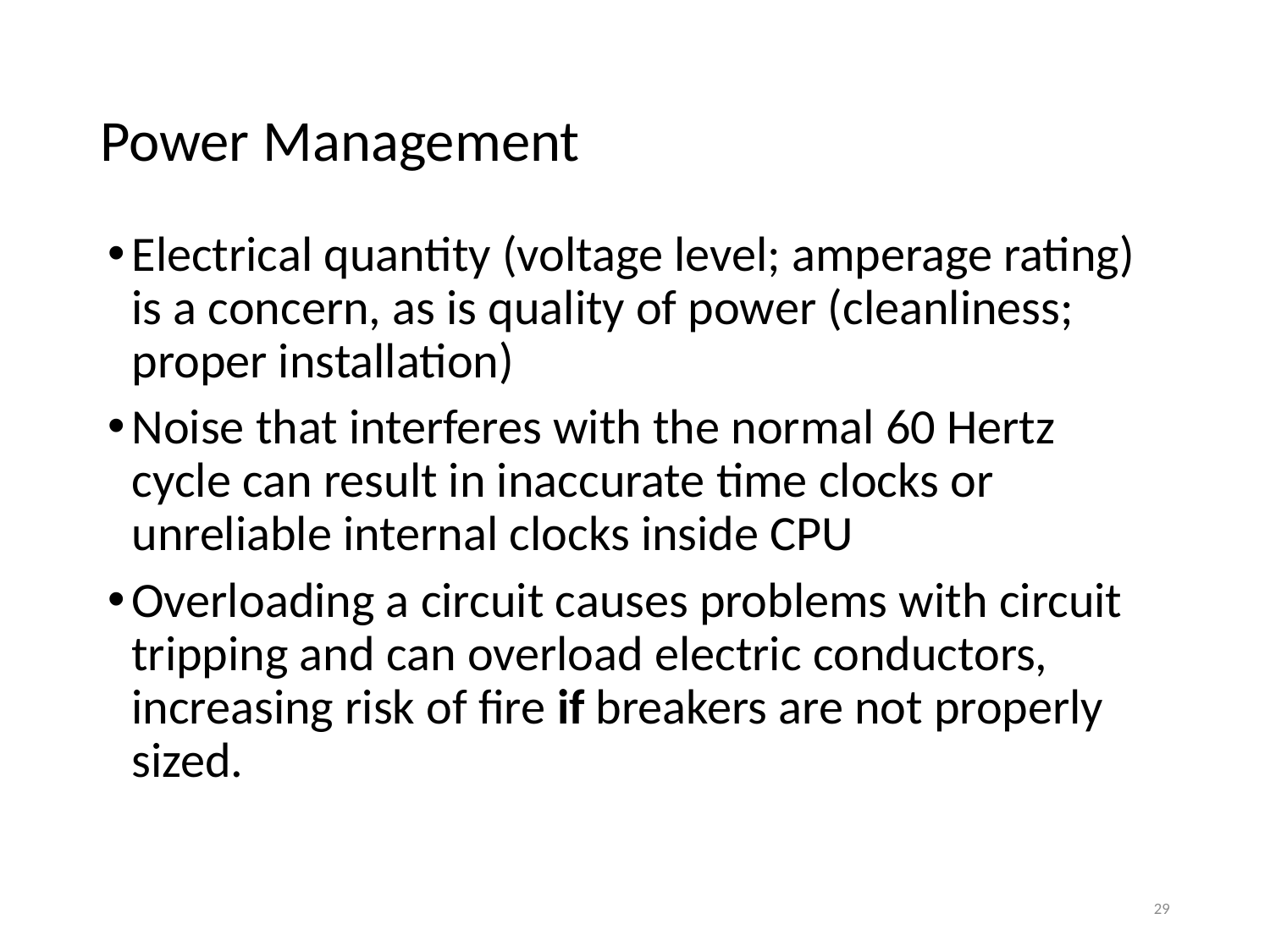

# Power Management
Electrical quantity (voltage level; amperage rating) is a concern, as is quality of power (cleanliness; proper installation)
Noise that interferes with the normal 60 Hertz cycle can result in inaccurate time clocks or unreliable internal clocks inside CPU
Overloading a circuit causes problems with circuit tripping and can overload electric conductors, increasing risk of fire if breakers are not properly sized.
29